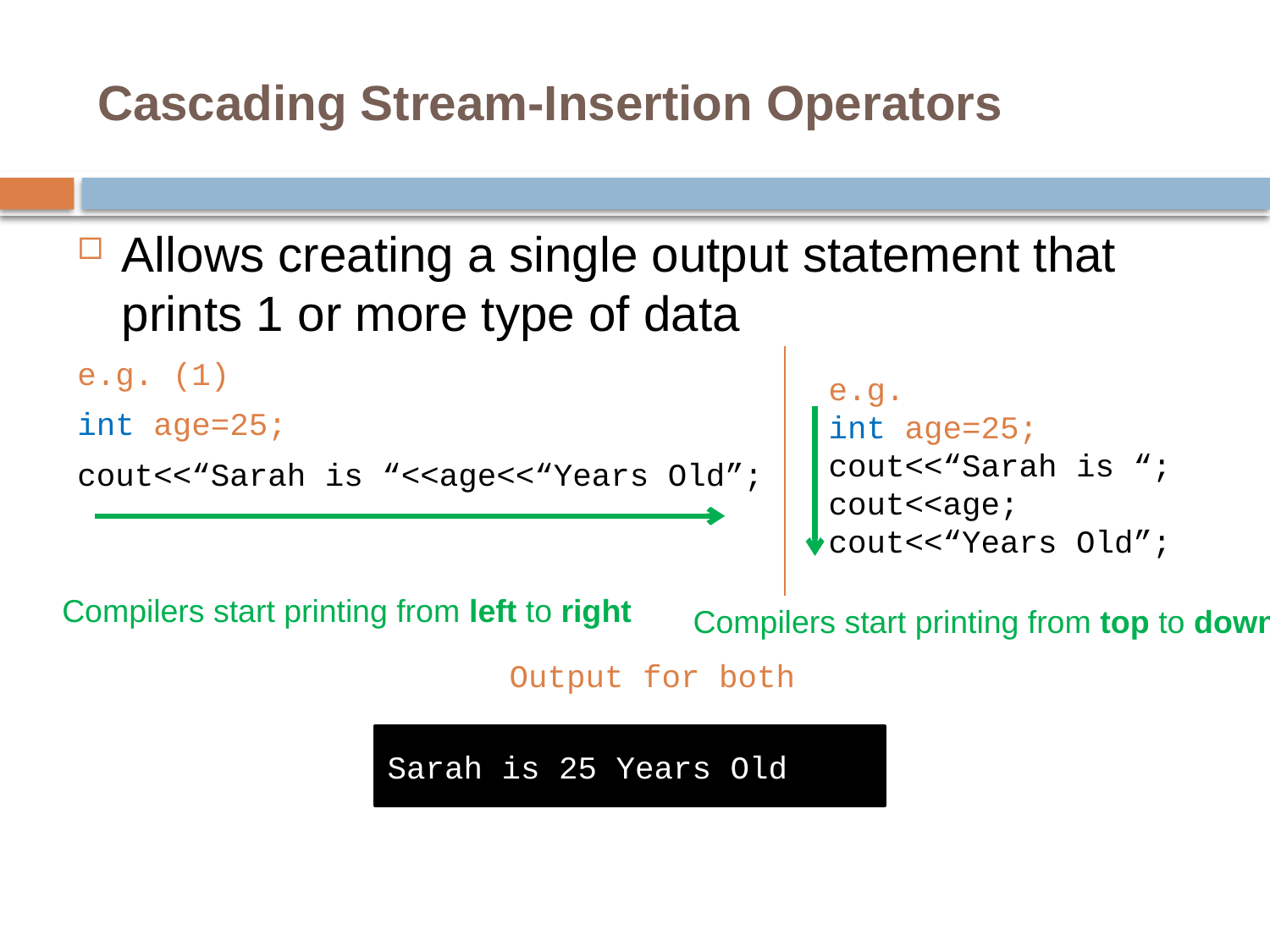

# Cascading Stream-Insertion Operators
Allows creating a single output statement that prints 1 or more type of data
e.g. (1)
int age=25;
cout<<“Sarah is “<<age<<“Years Old”;

Output for both

e.g.
int age=25;
cout<<“Sarah is “;
cout<<age;
cout<<“Years Old”;

Compilers start printing from left to right
Compilers start printing from top to down
Sarah is 25 Years Old